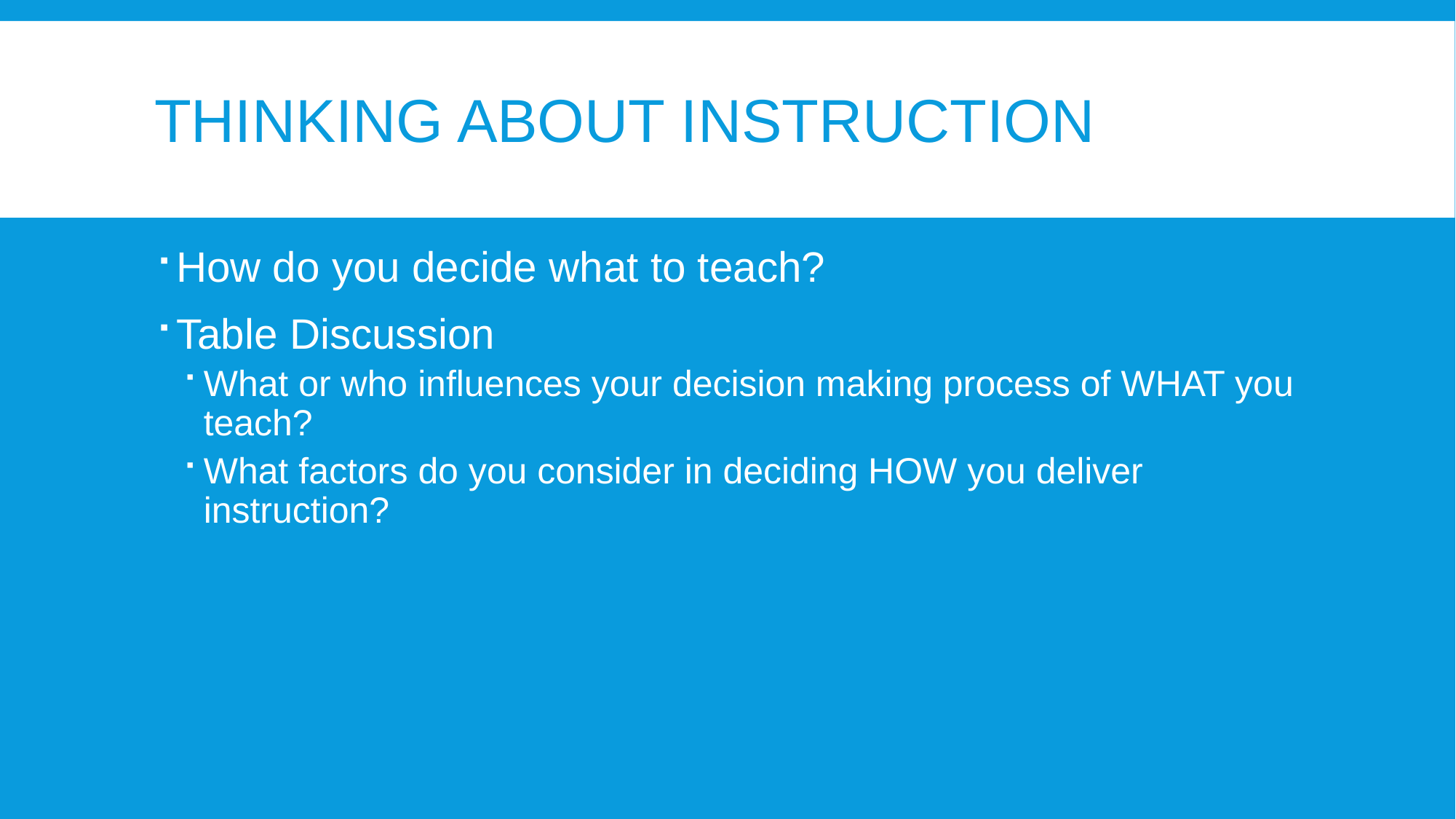

# Thinking about Instruction
How do you decide what to teach?
Table Discussion
What or who influences your decision making process of WHAT you teach?
What factors do you consider in deciding HOW you deliver instruction?